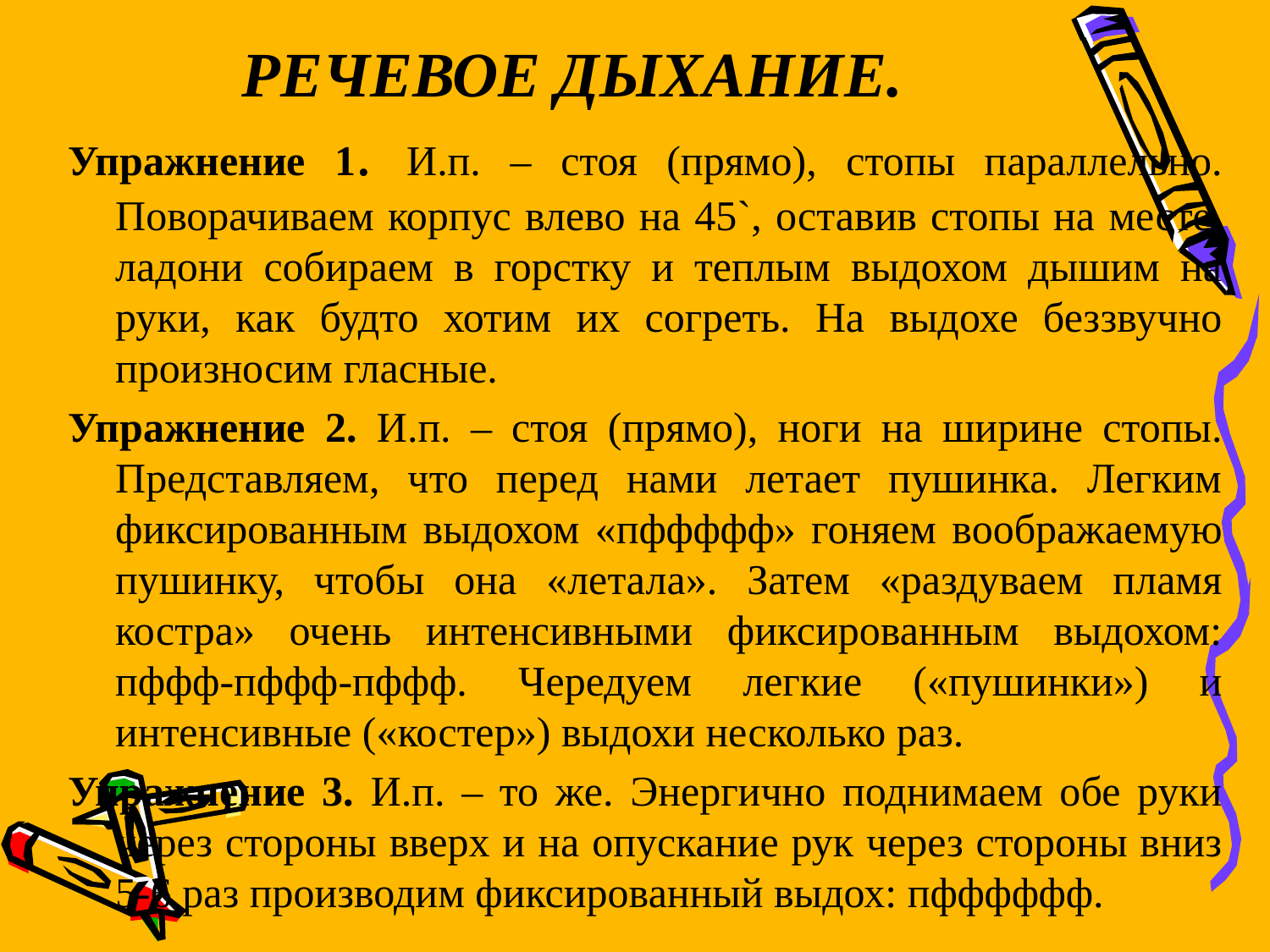

# РЕЧЕВОЕ ДЫХАНИЕ.
Упражнение 1. И.п. – стоя (прямо), стопы параллельно. Поворачиваем корпус влево на 45`, оставив стопы на месте, ладони собираем в горстку и теплым выдохом дышим на руки, как будто хотим их согреть. На выдохе беззвучно произносим гласные.
Упражнение 2. И.п. – стоя (прямо), ноги на ширине стопы. Представляем, что перед нами летает пушинка. Легким фиксированным выдохом «пффффф» гоняем воображаемую пушинку, чтобы она «летала». Затем «раздуваем пламя костра» очень интенсивными фиксированным выдохом: пффф-пффф-пффф. Чередуем легкие («пушинки») и интенсивные («костер») выдохи несколько раз.
Упражнение 3. И.п. – то же. Энергично поднимаем обе руки через стороны вверх и на опускание рук через стороны вниз 5-6 раз производим фиксированный выдох: пфффффф.